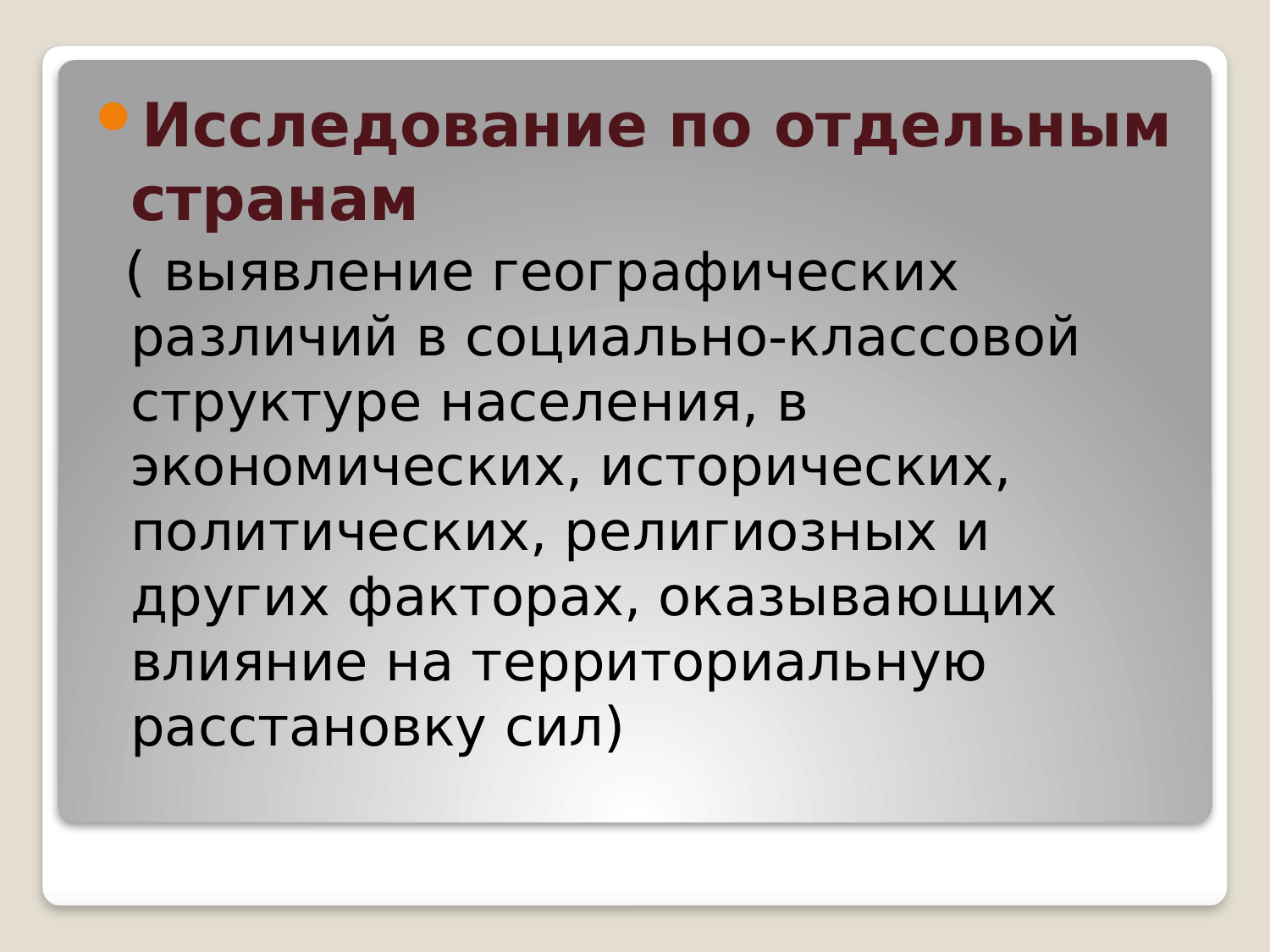

Исследование по отдельным странам
  ( выявление географических различий в социально-классовой структуре населения, в экономических, исторических, политических, религиозных и других факторах, оказывающих влияние на территориальную расстановку сил)
#